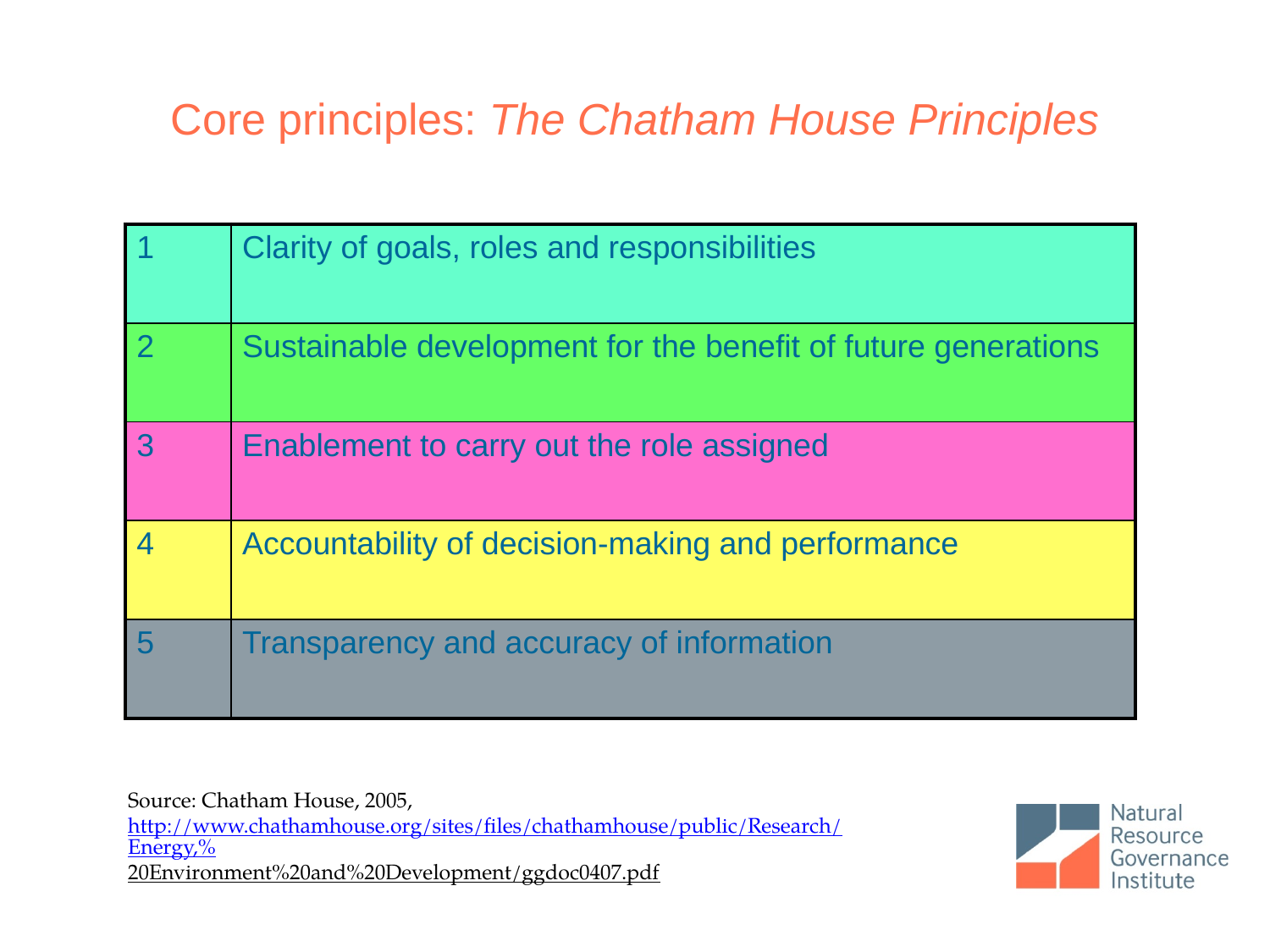

# Core principles: The Chatham House Principles
| 1 | Clarity of goals, roles and responsibilities |
| --- | --- |
| 2 | Sustainable development for the benefit of future generations |
| 3 | Enablement to carry out the role assigned |
| 4 | Accountability of decision-making and performance |
| 5 | Transparency and accuracy of information |
Source: Chatham House, 2005, http://www.chathamhouse.org/sites/files/chathamhouse/public/Research/Energy,%20Environment%20and%20Development/ggdoc0407.pdf